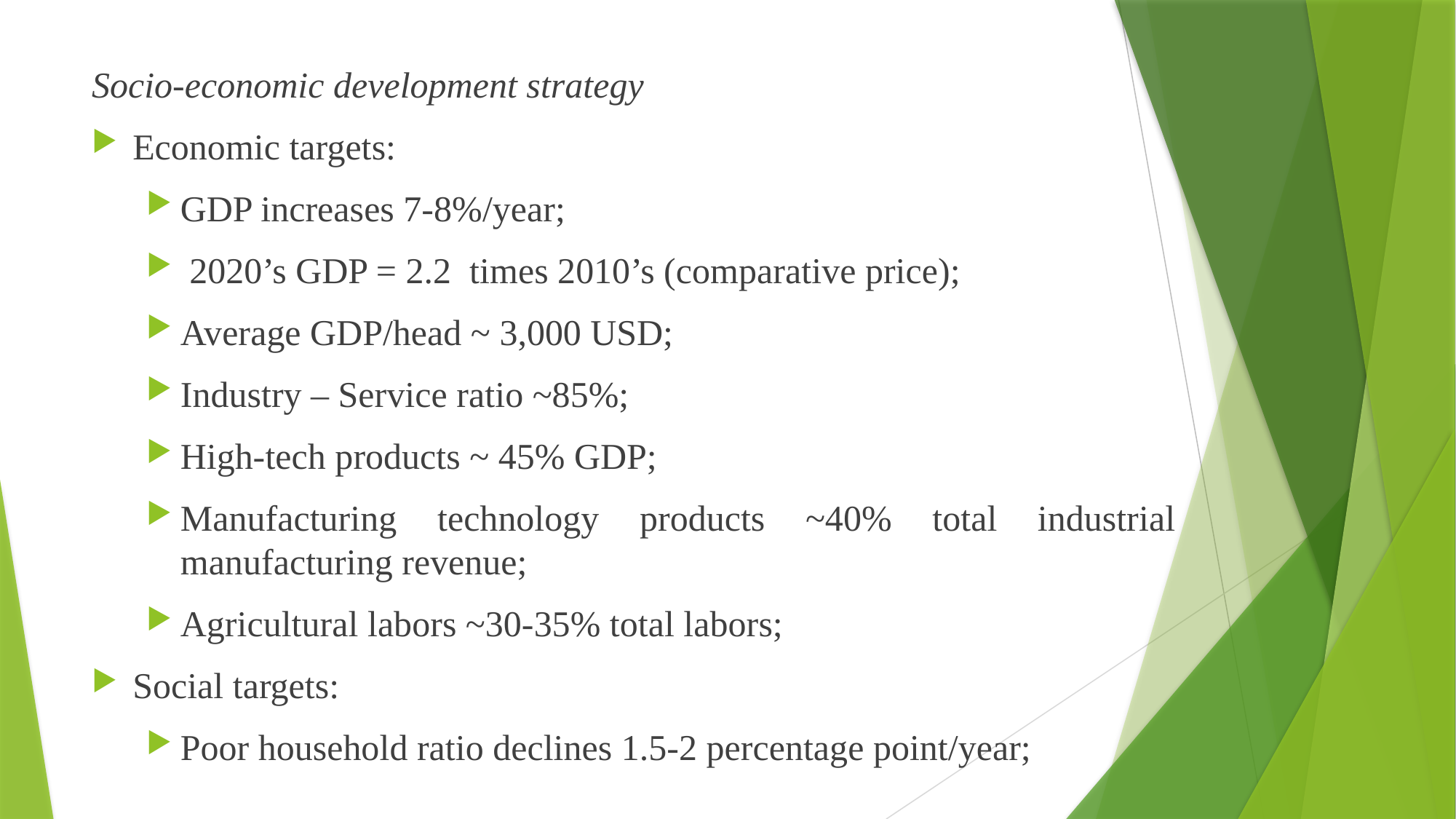

Socio-economic development strategy
Economic targets:
GDP increases 7-8%/year;
 2020’s GDP = 2.2  times 2010’s (comparative price);
Average GDP/head ~ 3,000 USD;
Industry – Service ratio ~85%;
High-tech products ~ 45% GDP;
Manufacturing technology products ~40% total industrial manufacturing revenue;
Agricultural labors ~30-35% total labors;
Social targets:
Poor household ratio declines 1.5-2 percentage point/year;